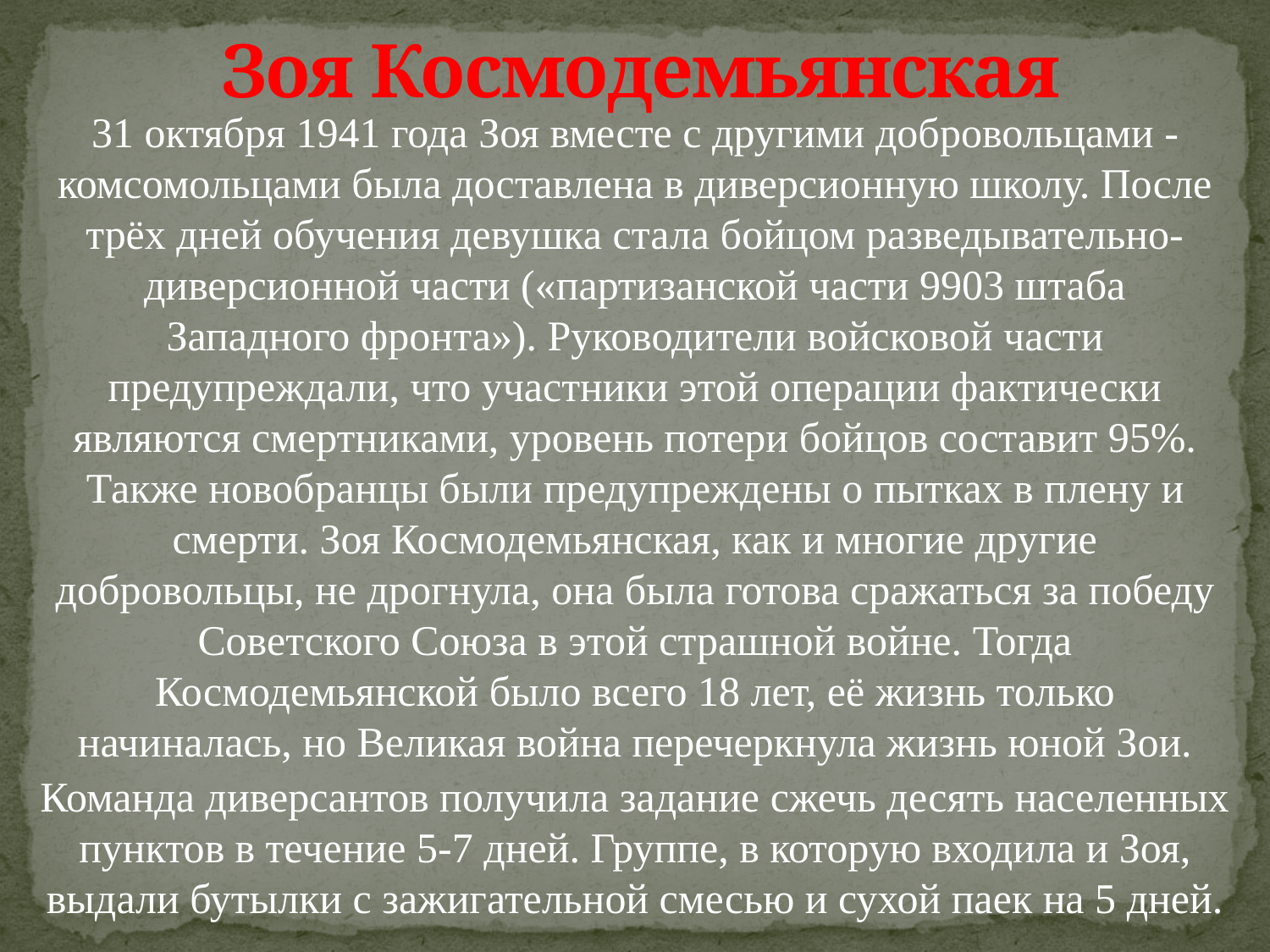

# Зоя Космодемьянская
31 октября 1941 года Зоя вместе с другими добровольцами - комсомольцами была доставлена в диверсионную школу. После трёх дней обучения девушка стала бойцом разведывательно-диверсионной части («партизанской части 9903 штаба Западного фронта»). Руководители войсковой части предупреждали, что участники этой операции фактически являются смертниками, уровень потери бойцов составит 95%. Также новобранцы были предупреждены о пытках в плену и смерти. Зоя Космодемьянская, как и многие другие добровольцы, не дрогнула, она была готова сражаться за победу Советского Союза в этой страшной войне. Тогда Космодемьянской было всего 18 лет, её жизнь только начиналась, но Великая война перечеркнула жизнь юной Зои.
Команда диверсантов получила задание сжечь десять населенных пунктов в течение 5-7 дней. Группе, в которую входила и Зоя, выдали бутылки с зажигательной смесью и сухой паек на 5 дней.